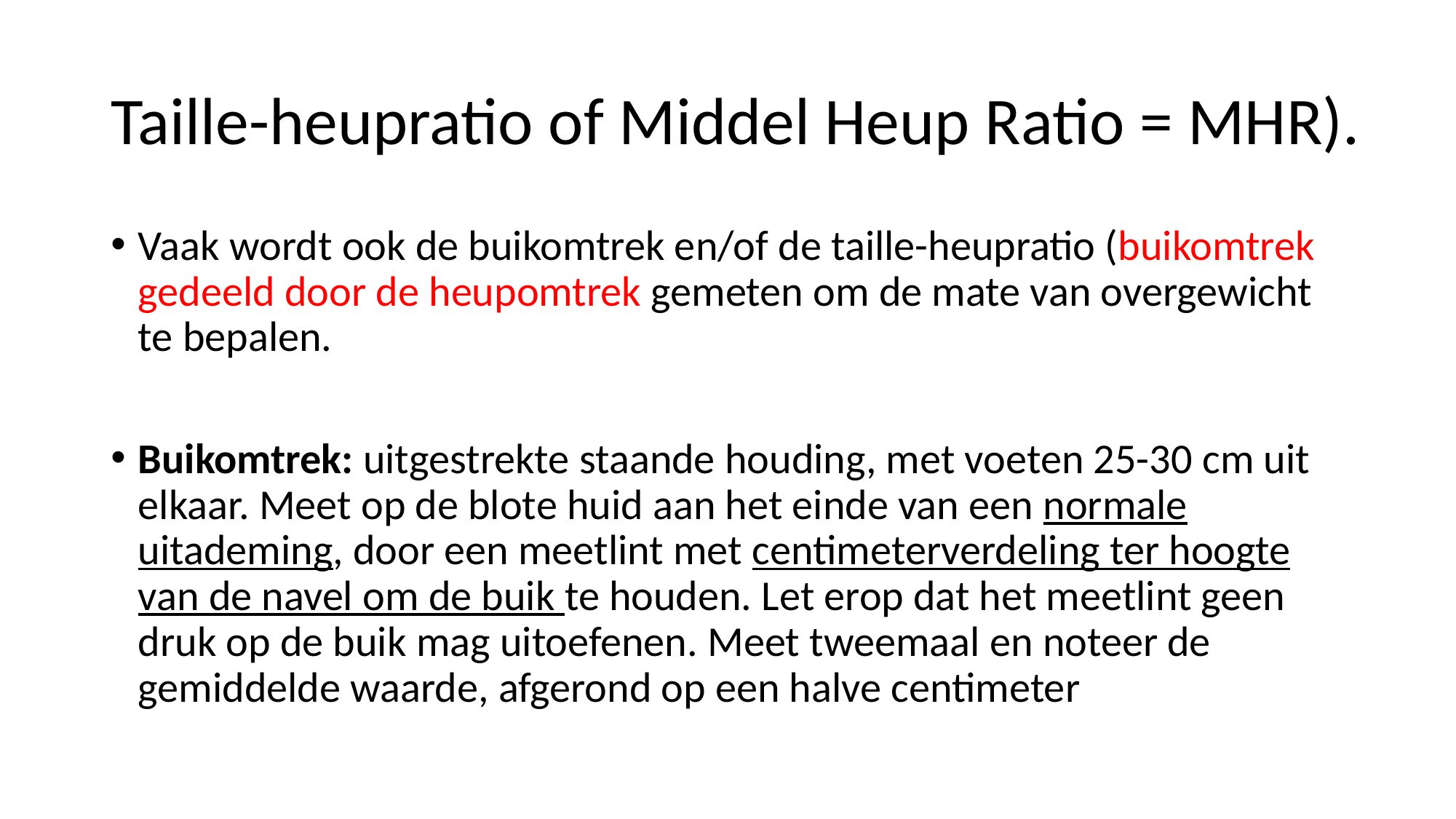

# Taille-heupratio of Middel Heup Ratio = MHR).
Vaak wordt ook de buikomtrek en/of de taille-heupratio (buikomtrek gedeeld door de heupomtrek gemeten om de mate van overgewicht te bepalen.

Buikomtrek: uitgestrekte staande houding, met voeten 25-30 cm uit elkaar. Meet op de blote huid aan het einde van een normale uitademing, door een meetlint met centimeterverdeling ter hoogte van de navel om de buik te houden. Let erop dat het meetlint geen druk op de buik mag uitoefenen. Meet tweemaal en noteer de gemiddelde waarde, afgerond op een halve centimeter